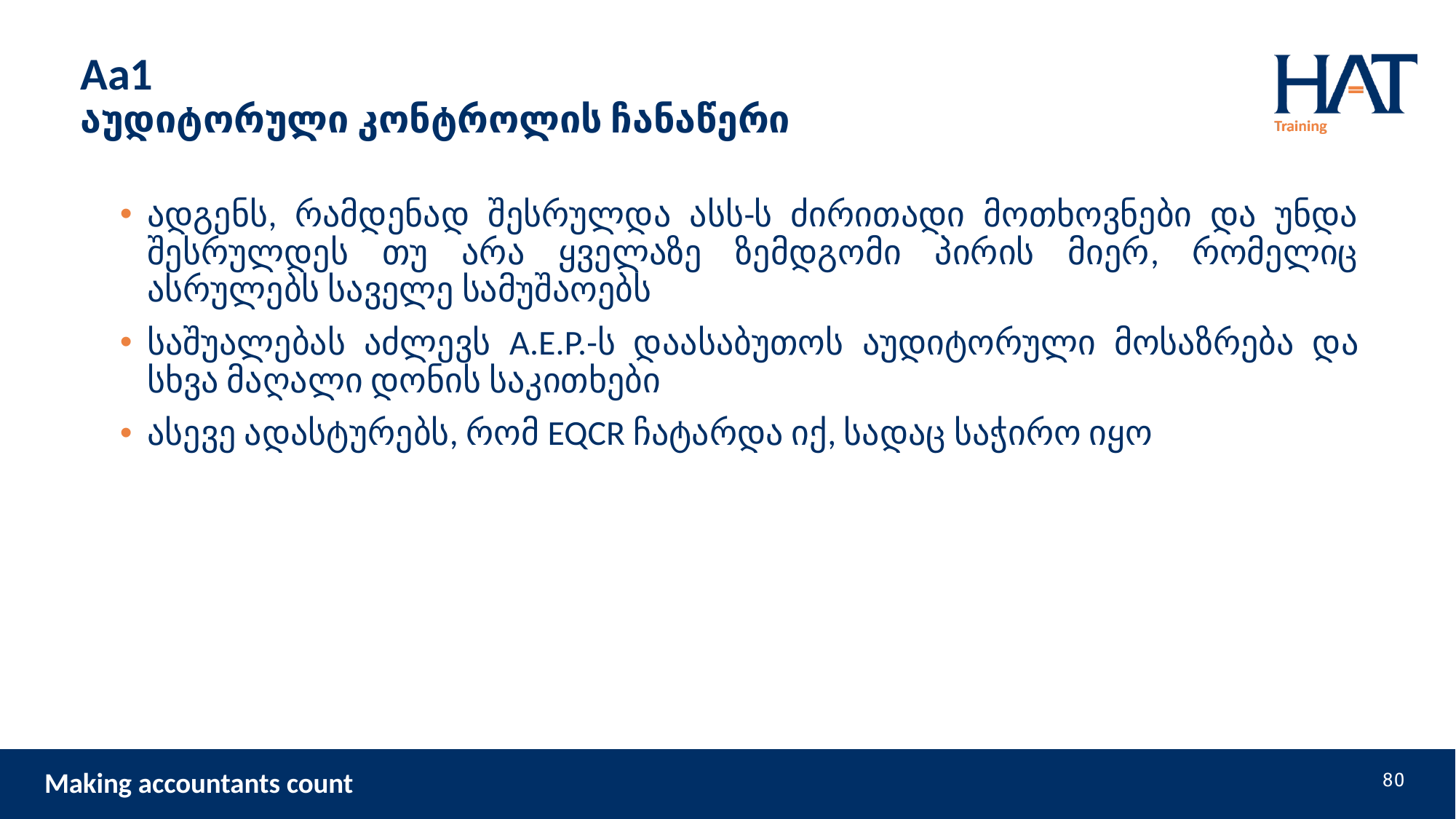

# Aa1 აუდიტორული კონტროლის ჩანაწერი
ადგენს, რამდენად შესრულდა ასს-ს ძირითადი მოთხოვნები და უნდა შესრულდეს თუ არა ყველაზე ზემდგომი პირის მიერ, რომელიც ასრულებს საველე სამუშაოებს
საშუალებას აძლევს A.E.P.-ს დაასაბუთოს აუდიტორული მოსაზრება და სხვა მაღალი დონის საკითხები
ასევე ადასტურებს, რომ EQCR ჩატარდა იქ, სადაც საჭირო იყო
80